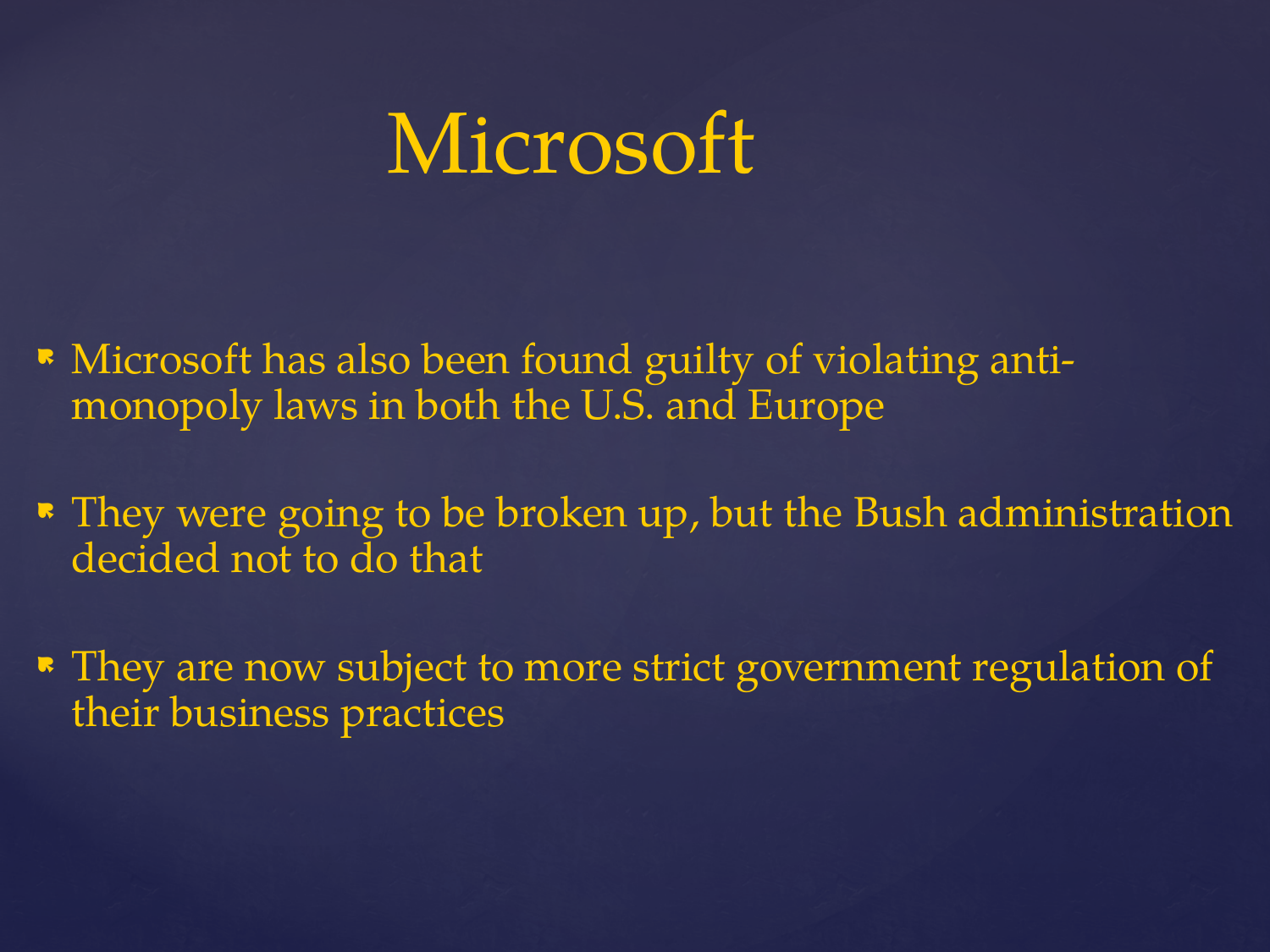

Microsoft
Microsoft has also been found guilty of violating anti-monopoly laws in both the U.S. and Europe

They were going to be broken up, but the Bush administration decided not to do that

They are now subject to more strict government regulation of their business practices